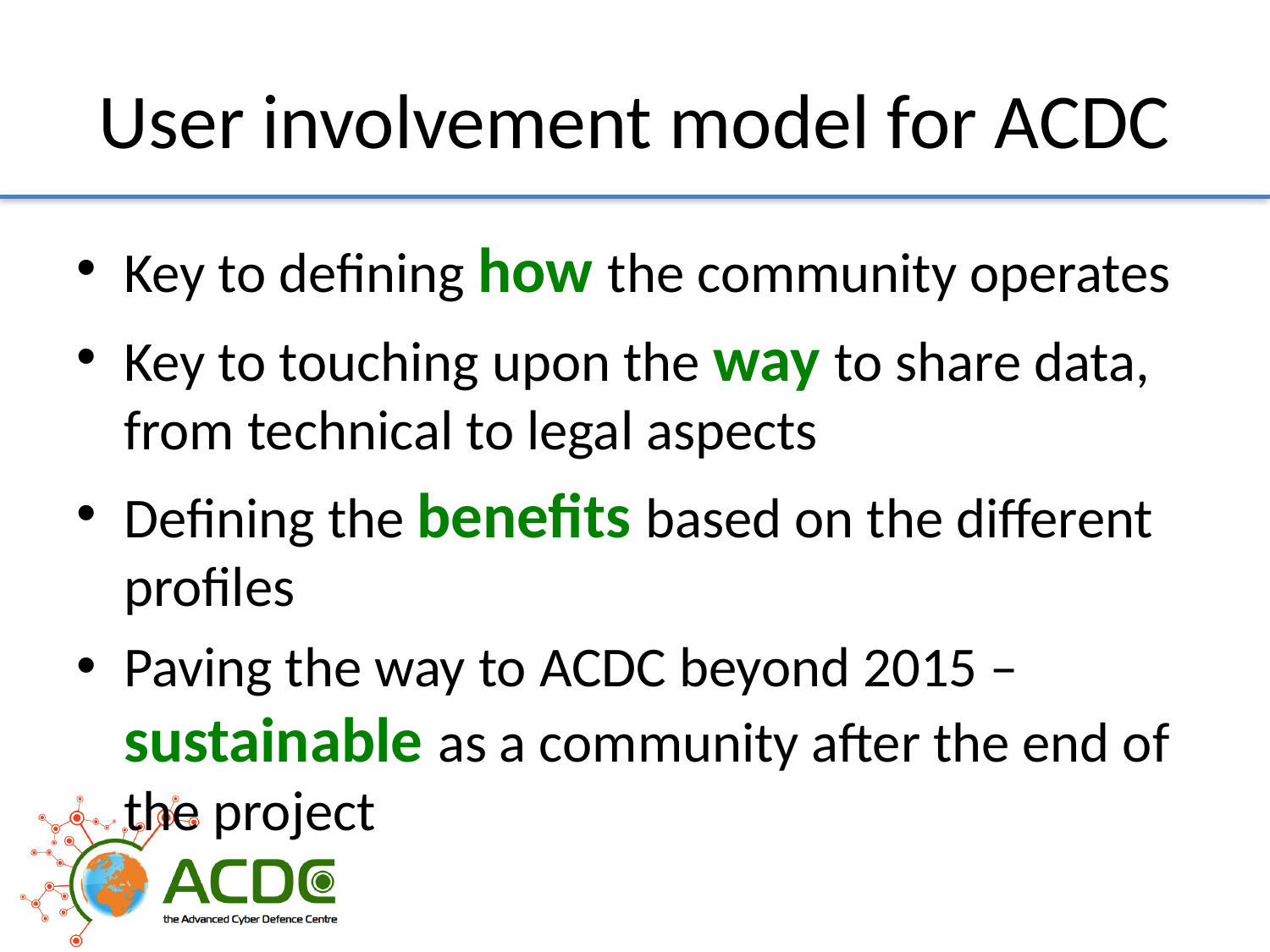

# User involvement model for ACDC
Key to defining how the community operates
Key to touching upon the way to share data, from technical to legal aspects
Defining the benefits based on the different profiles
Paving the way to ACDC beyond 2015 – sustainable as a community after the end of the project